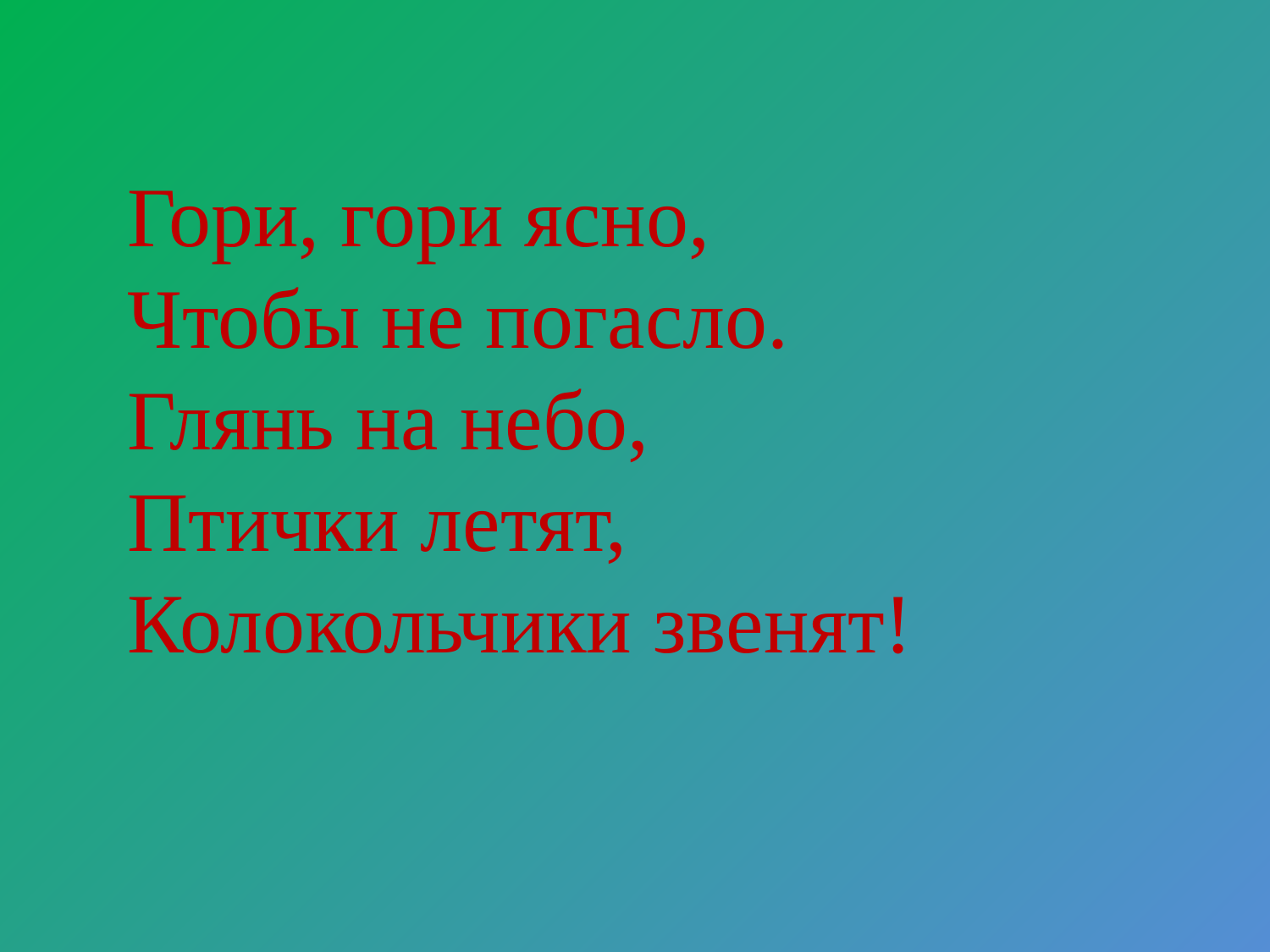

Гори, гори ясно,
Чтобы не погасло.
Глянь на небо,
Птички летят,
Колокольчики звенят!